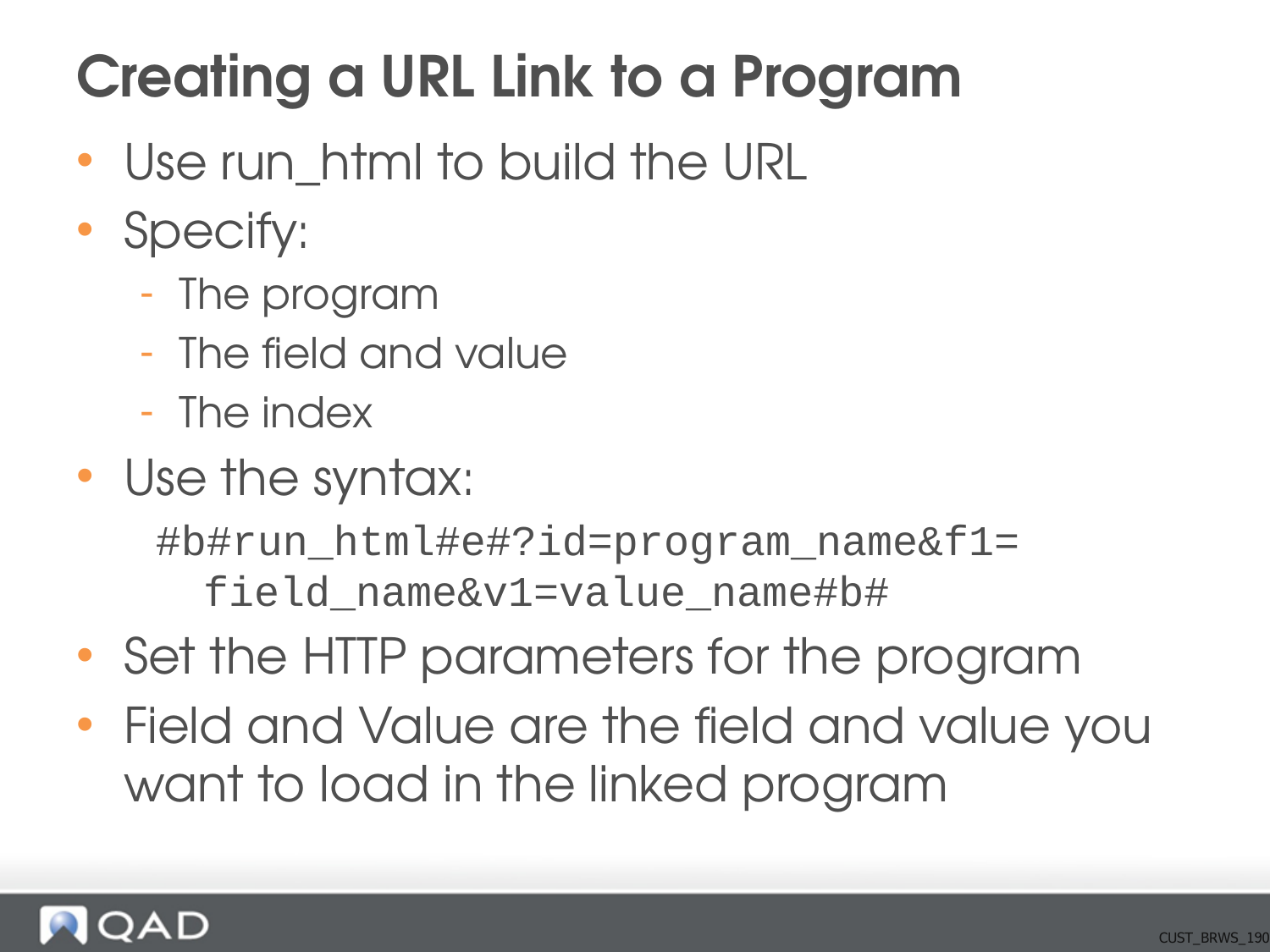

# Creating a URL Link to a Program
Use run_html to build the URL
Specify:
The program
The field and value
The index
Use the syntax:
#b#run_html#e#?id=program_name&f1=
field_name&v1=value_name#b#
Set the HTTP parameters for the program
Field and Value are the field and value you want to load in the linked program

CUST_BRWS_190